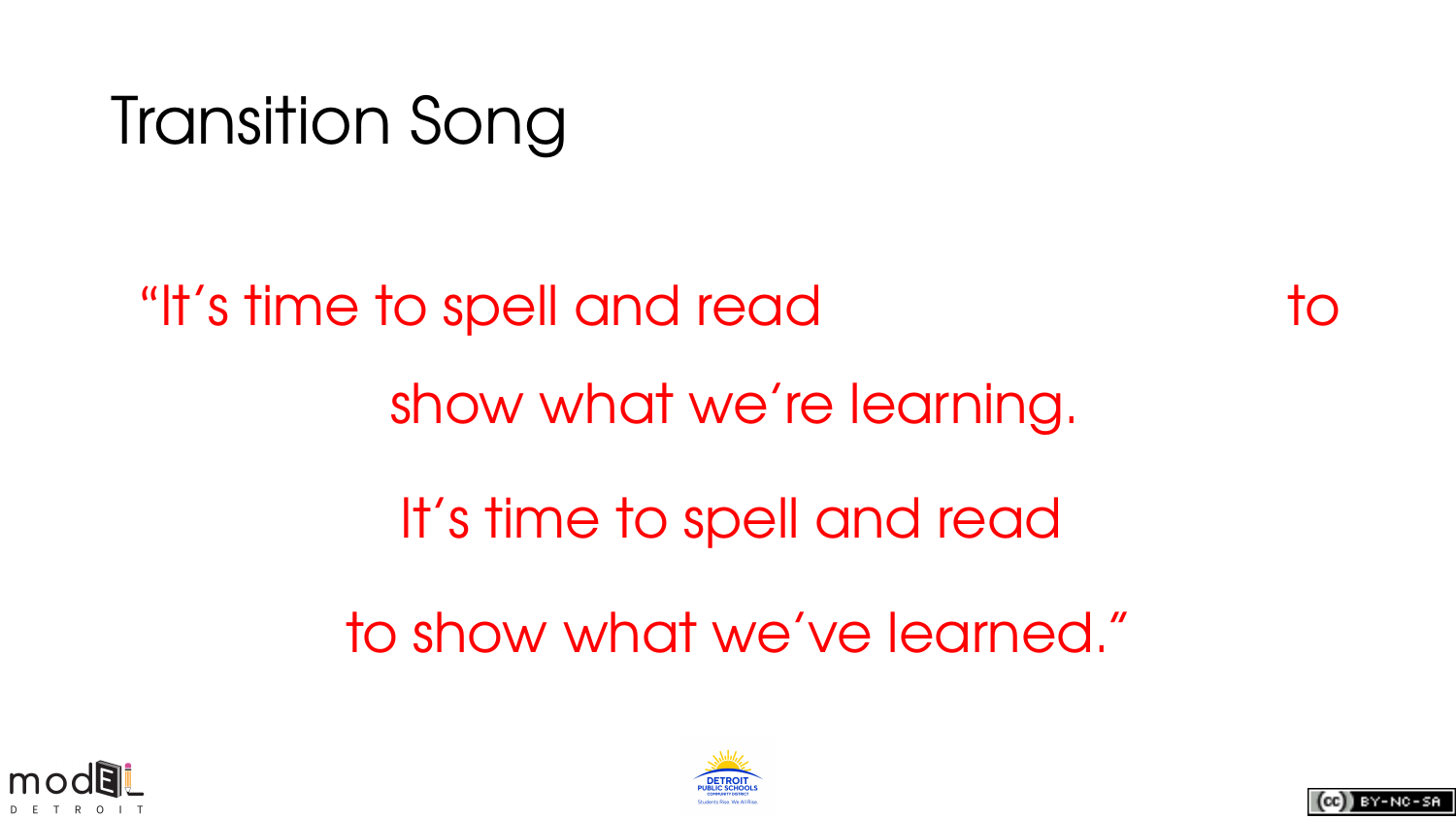

# Transition Song
“It’s time to spell and read                               to show what we’re learning.
It’s time to spell and read
to show what we’ve learned.”